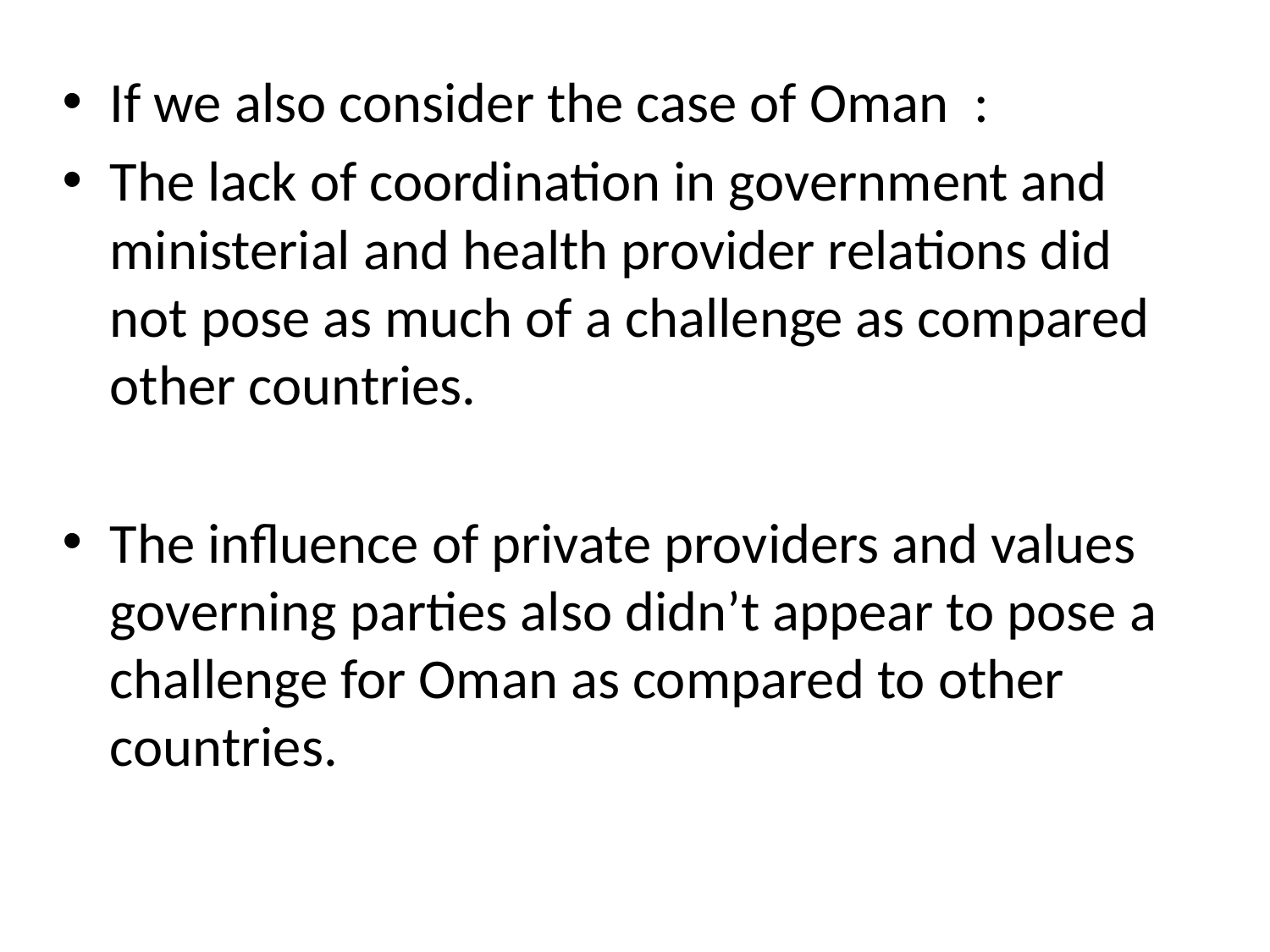

If we also consider the case of Oman  :
The lack of coordination in government and ministerial and health provider relations did not pose as much of a challenge as compared other countries.

The influence of private providers and values governing parties also didn’t appear to pose a challenge for Oman as compared to other countries.